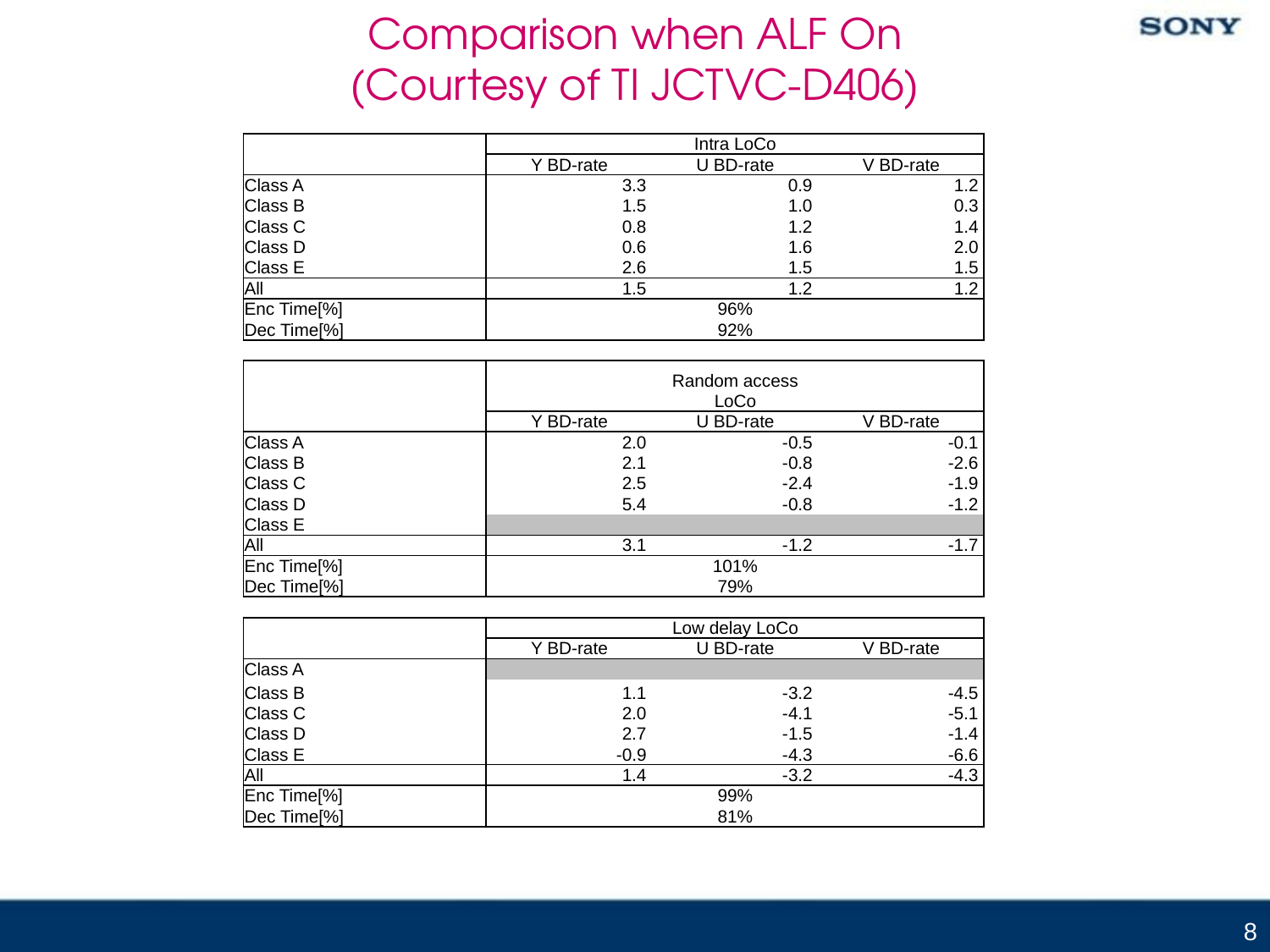

# Comparison when ALF On (Courtesy of TI JCTVC-D406)
|  |  |  |  |
| --- | --- | --- | --- |
|  | Intra LoCo |  |  |
|  | Y BD-rate | U BD-rate | V BD-rate |
| Class A | 3.3 | 0.9 | 1.2 |
| Class B | 1.5 | 1.0 | 0.3 |
| Class C | 0.8 | 1.2 | 1.4 |
| Class D | 0.6 | 1.6 | 2.0 |
| Class E | 2.6 | 1.5 | 1.5 |
| All | 1.5 | 1.2 | 1.2 |
| Enc Time[%] | 96% |  |  |
| Dec Time[%] | 92% |  |  |
|  |  |  |  |
|  |  | Random access LoCo |  |
|  | Y BD-rate | U BD-rate | V BD-rate |
| Class A | 2.0 | -0.5 | -0.1 |
| Class B | 2.1 | -0.8 | -2.6 |
| Class C | 2.5 | -2.4 | -1.9 |
| Class D | 5.4 | -0.8 | -1.2 |
| Class E |  |  |  |
| All | 3.1 | -1.2 | -1.7 |
| Enc Time[%] | 101% |  |  |
| Dec Time[%] | 79% |  |  |
|  |  |  |  |
|  | Low delay LoCo |  |  |
|  | Y BD-rate | U BD-rate | V BD-rate |
| Class A |  |  |  |
| Class B | 1.1 | -3.2 | -4.5 |
| Class C | 2.0 | -4.1 | -5.1 |
| Class D | 2.7 | -1.5 | -1.4 |
| Class E | -0.9 | -4.3 | -6.6 |
| All | 1.4 | -3.2 | -4.3 |
| Enc Time[%] | 99% |  |  |
| Dec Time[%] | 81% |  |  |
8